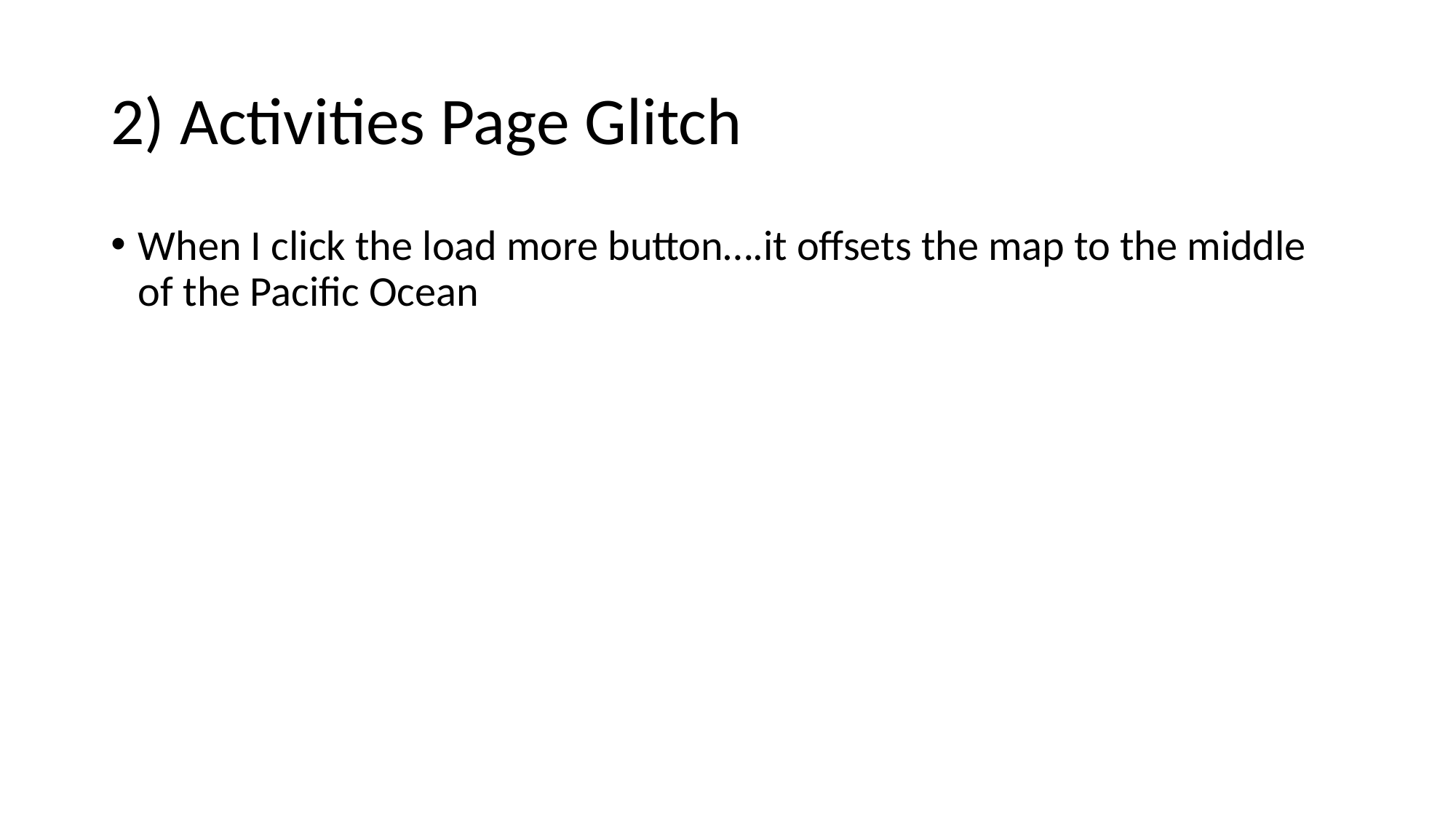

# 2) Activities Page Glitch
When I click the load more button….it offsets the map to the middle of the Pacific Ocean